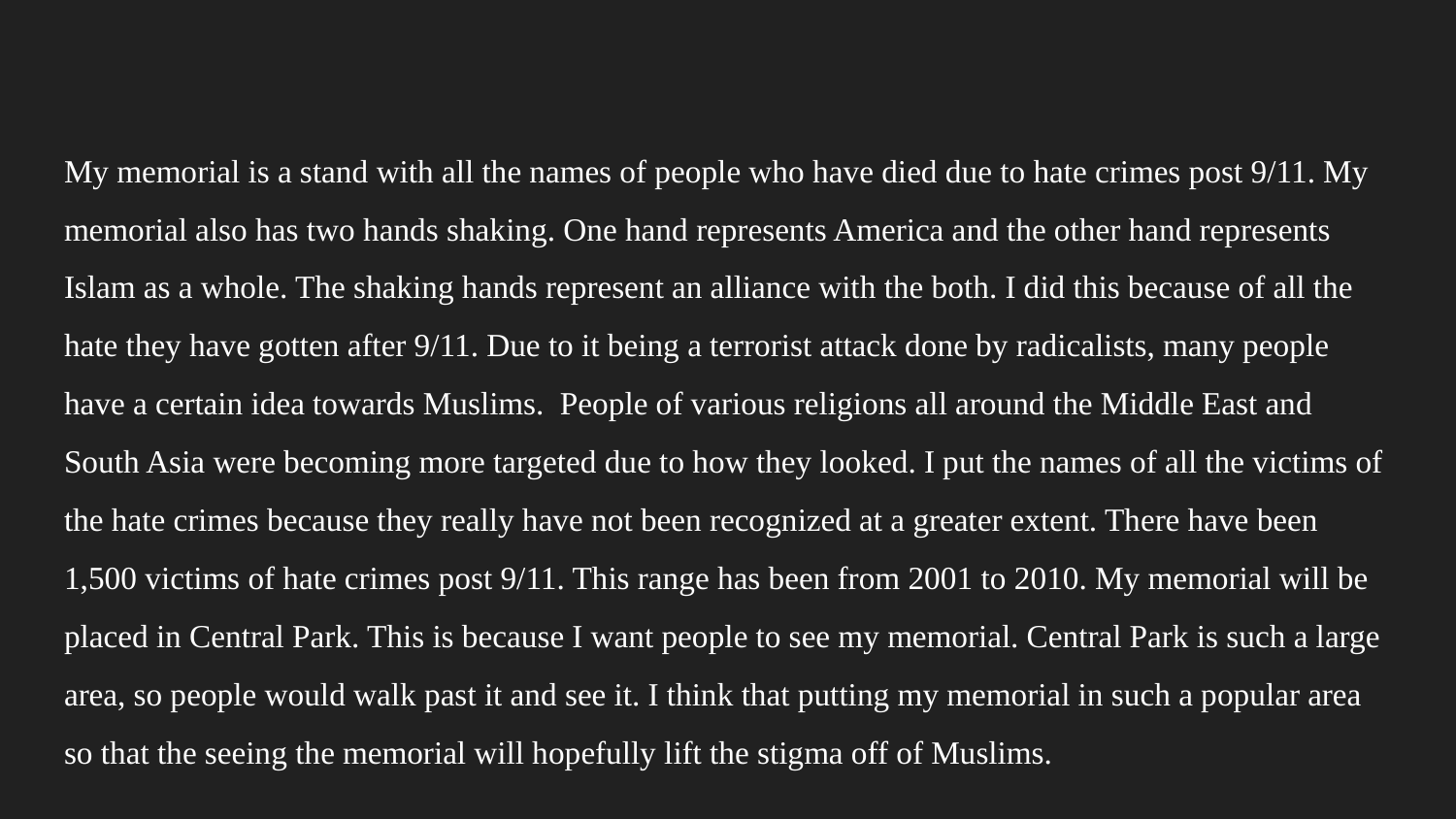

My memorial is a stand with all the names of people who have died due to hate crimes post 9/11. My memorial also has two hands shaking. One hand represents America and the other hand represents Islam as a whole. The shaking hands represent an alliance with the both. I did this because of all the hate they have gotten after 9/11. Due to it being a terrorist attack done by radicalists, many people have a certain idea towards Muslims.  People of various religions all around the Middle East and South Asia were becoming more targeted due to how they looked. I put the names of all the victims of the hate crimes because they really have not been recognized at a greater extent. There have been 1,500 victims of hate crimes post 9/11. This range has been from 2001 to 2010. My memorial will be placed in Central Park. This is because I want people to see my memorial. Central Park is such a large area, so people would walk past it and see it. I think that putting my memorial in such a popular area so that the seeing the memorial will hopefully lift the stigma off of Muslims.